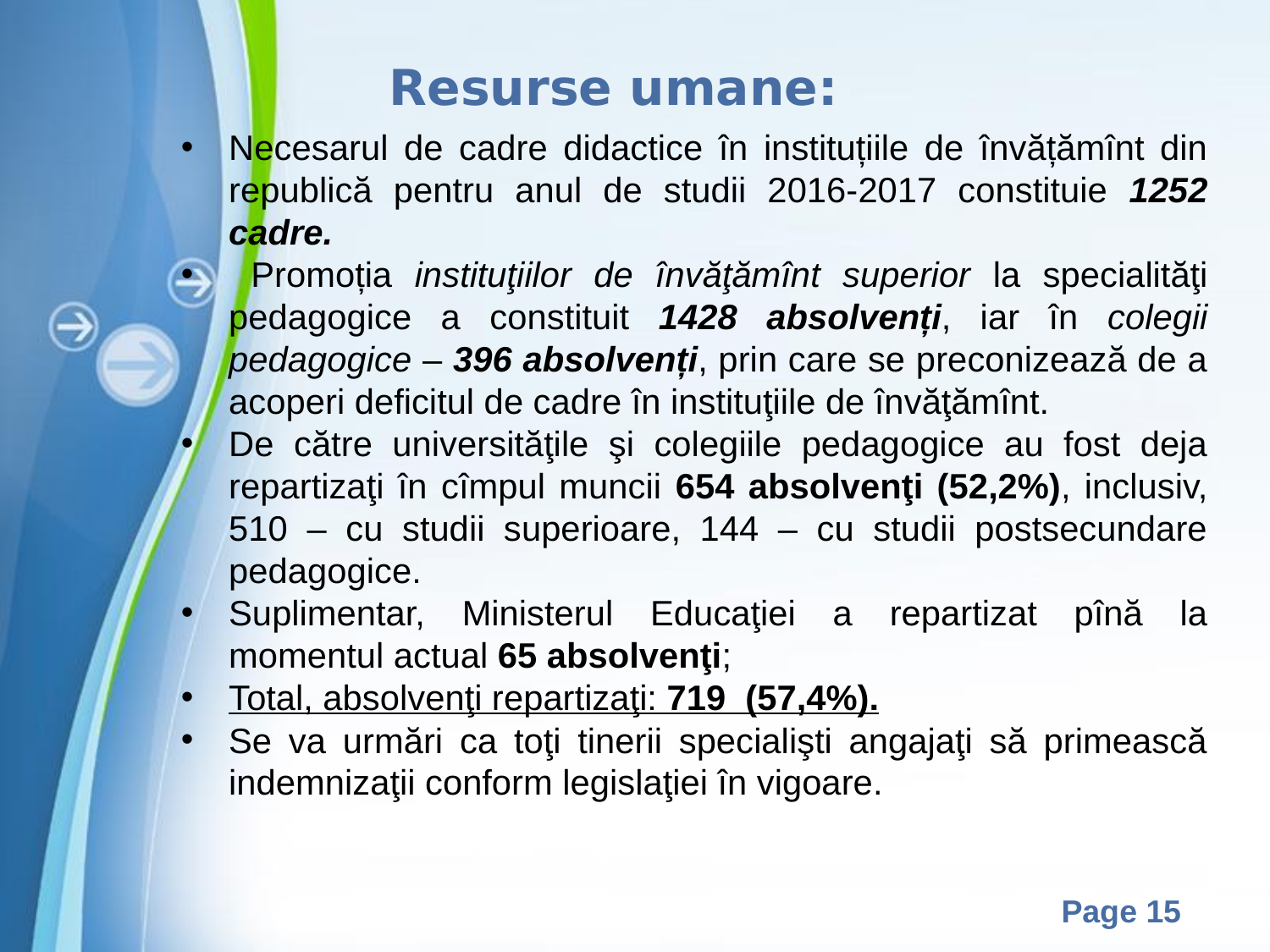

Resurse umane:
Necesarul de cadre didactice în instituțiile de învățămînt din republică pentru anul de studii 2016-2017 constituie 1252 cadre.
 Promoția instituţiilor de învăţămînt superior la specialităţi pedagogice a constituit 1428 absolvenți, iar în colegii pedagogice – 396 absolvenți, prin care se preconizează de a acoperi deficitul de cadre în instituţiile de învăţămînt.
De către universităţile şi colegiile pedagogice au fost deja repartizaţi în cîmpul muncii 654 absolvenţi (52,2%), inclusiv, 510 – cu studii superioare, 144 – cu studii postsecundare pedagogice.
Suplimentar, Ministerul Educaţiei a repartizat pînă la momentul actual 65 absolvenţi;
Total, absolvenţi repartizaţi: 719  (57,4%).
Se va urmări ca toţi tinerii specialişti angajaţi să primească indemnizaţii conform legislaţiei în vigoare.